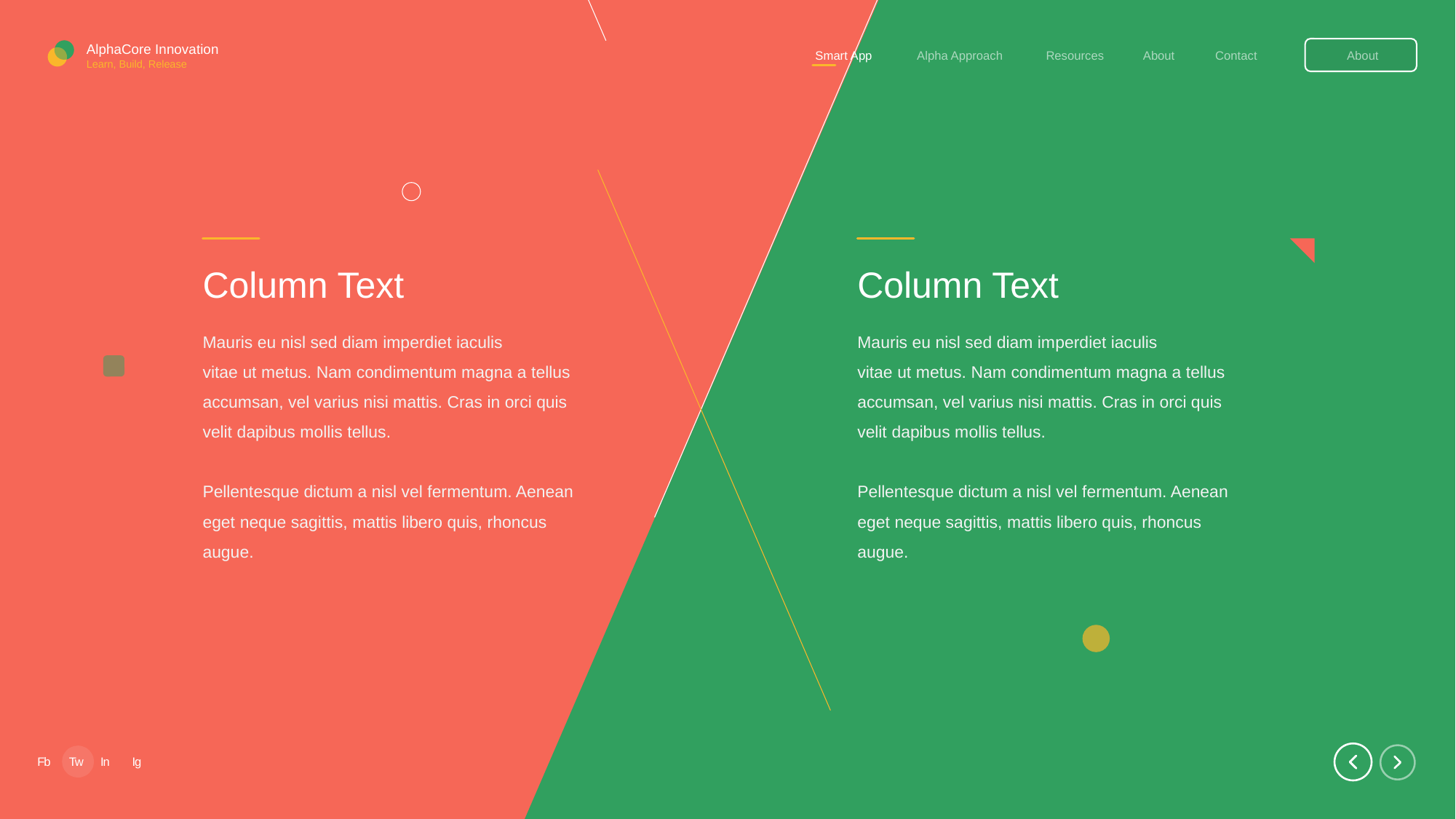

AlphaCore Innovation

Smart App
Alpha Approach
Resources
About
Contact
About
Learn, Build, Release
Column Text
Column Text
Mauris eu nisl sed diam imperdiet iaculis
vitae ut metus. Nam condimentum magna a tellus accumsan, vel varius nisi mattis. Cras in orci quis velit dapibus mollis tellus.

Pellentesque dictum a nisl vel fermentum. Aenean eget neque sagittis, mattis libero quis, rhoncus augue.
Mauris eu nisl sed diam imperdiet iaculis
vitae ut metus. Nam condimentum magna a tellus accumsan, vel varius nisi mattis. Cras in orci quis velit dapibus mollis tellus.

Pellentesque dictum a nisl vel fermentum. Aenean eget neque sagittis, mattis libero quis, rhoncus augue.

Fb
Tw
In
Ig